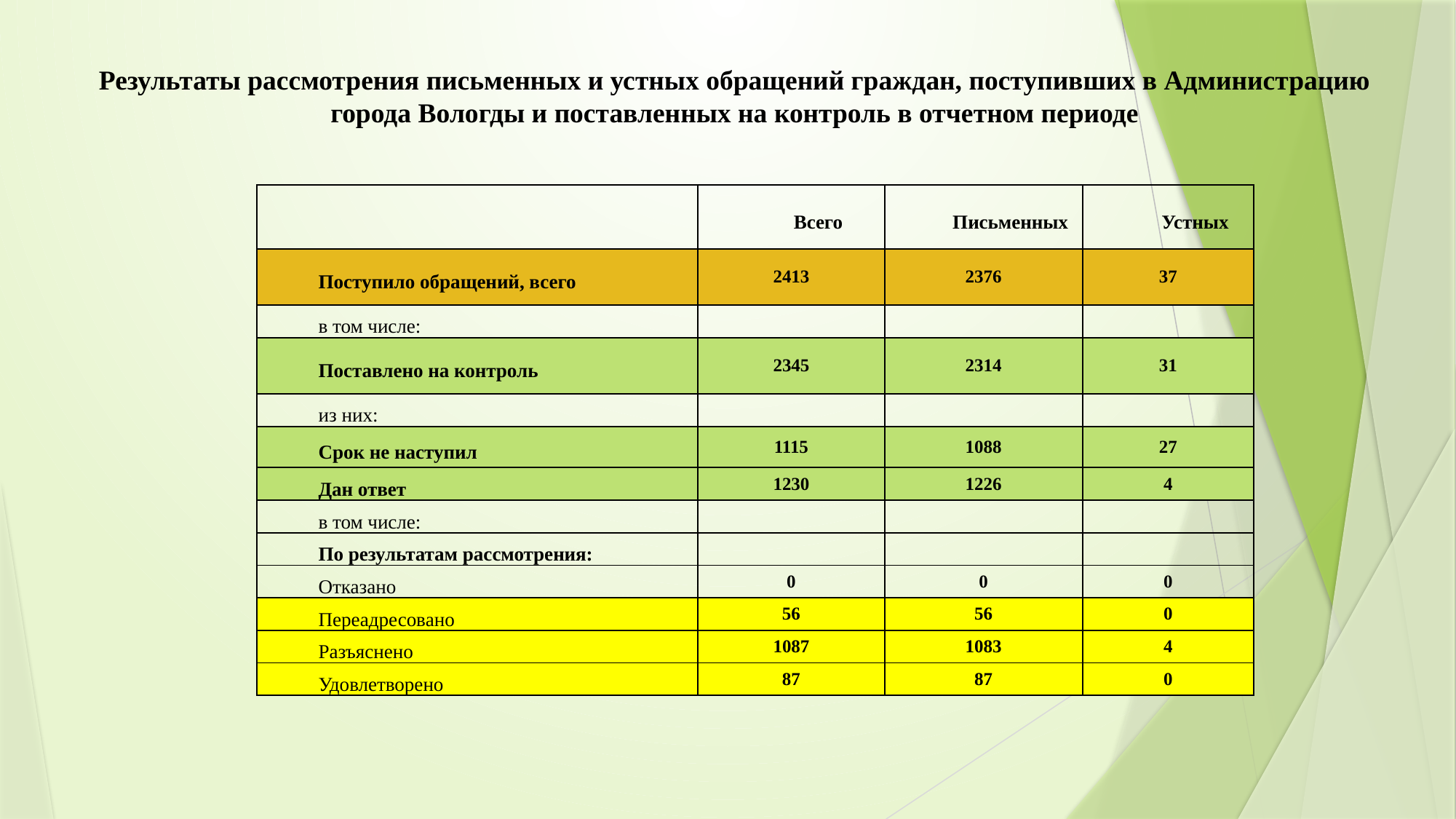

# Результаты рассмотрения письменных и устных обращений граждан, поступивших в Администрацию города Вологды и поставленных на контроль в отчетном периоде
|  | Всего | Письменных | Устных |
| --- | --- | --- | --- |
| Поступило обращений, всего | 2413 | 2376 | 37 |
| в том числе: |  |  |  |
| Поставлено на контроль | 2345 | 2314 | 31 |
| из них: |  |  |  |
| Срок не наступил | 1115 | 1088 | 27 |
| Дан ответ | 1230 | 1226 | 4 |
| в том числе: |  |  |  |
| По результатам рассмотрения: |  |  |  |
| Отказано | 0 | 0 | 0 |
| Переадресовано | 56 | 56 | 0 |
| Разъяснено | 1087 | 1083 | 4 |
| Удовлетворено | 87 | 87 | 0 |